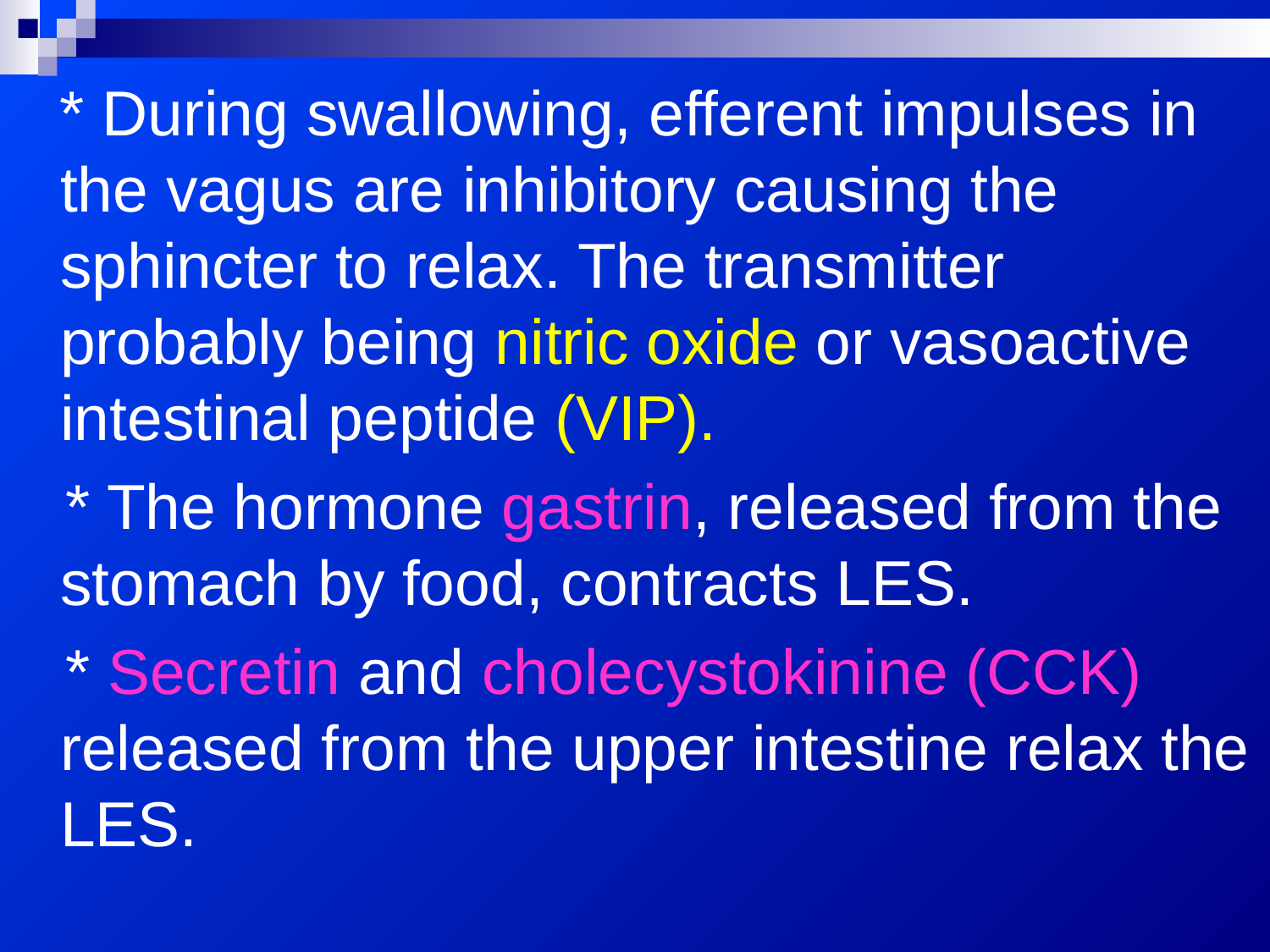

* During swallowing, efferent impulses in the vagus are inhibitory causing the sphincter to relax. The transmitter probably being nitric oxide or vasoactive intestinal peptide (VIP).
   * The hormone gastrin, released from the stomach by food, contracts LES.
   * Secretin and cholecystokinine (CCK) released from the upper intestine relax the LES.